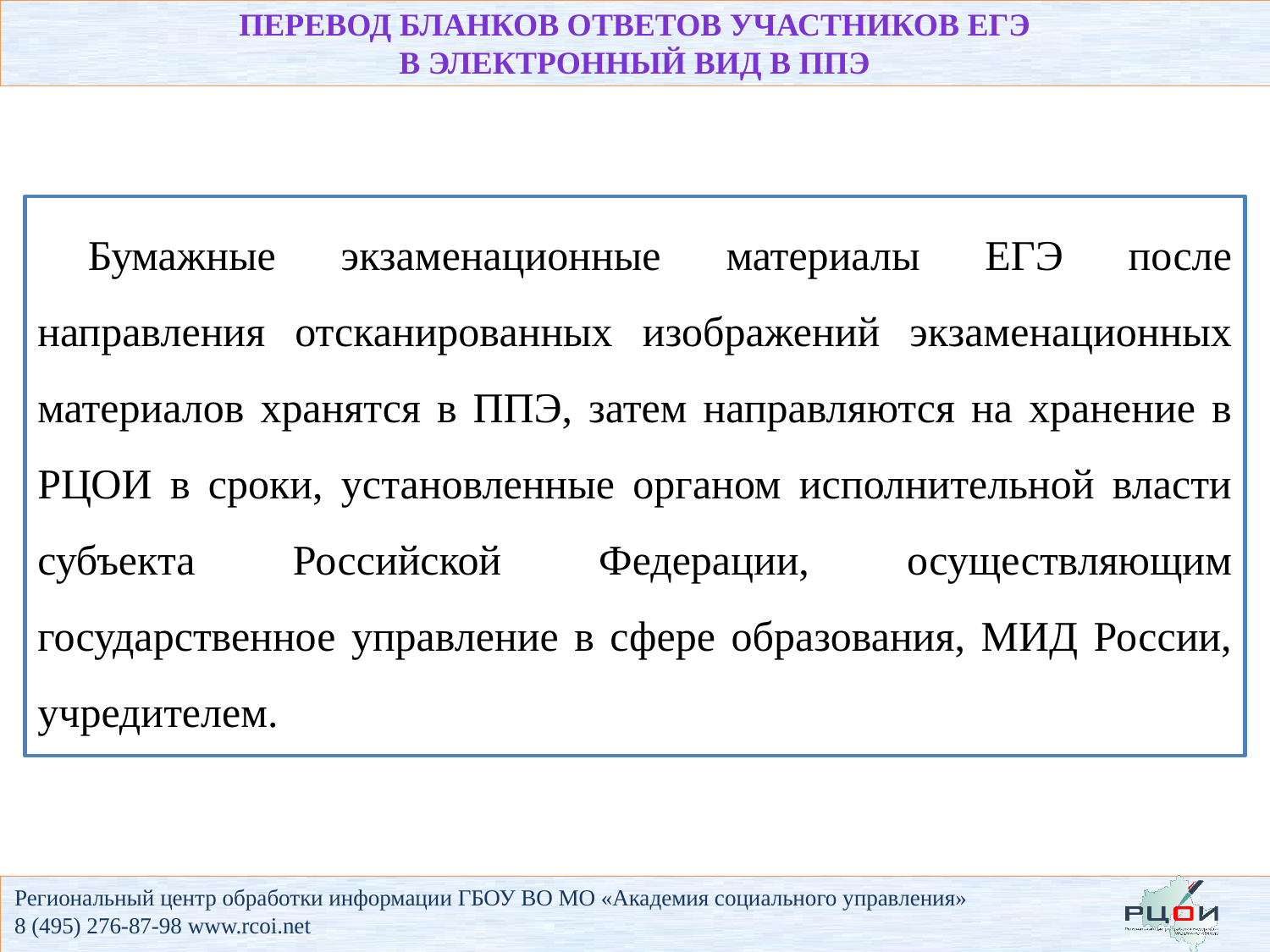

Перевод бланков ответов участников ЕГЭ
в электронный вид в ППЭ
Бумажные экзаменационные материалы ЕГЭ после направления отсканированных изображений экзаменационных материалов хранятся в ППЭ, затем направляются на хранение в РЦОИ в сроки, установленные органом исполнительной власти субъекта Российской Федерации, осуществляющим государственное управление в сфере образования, МИД России, учредителем.